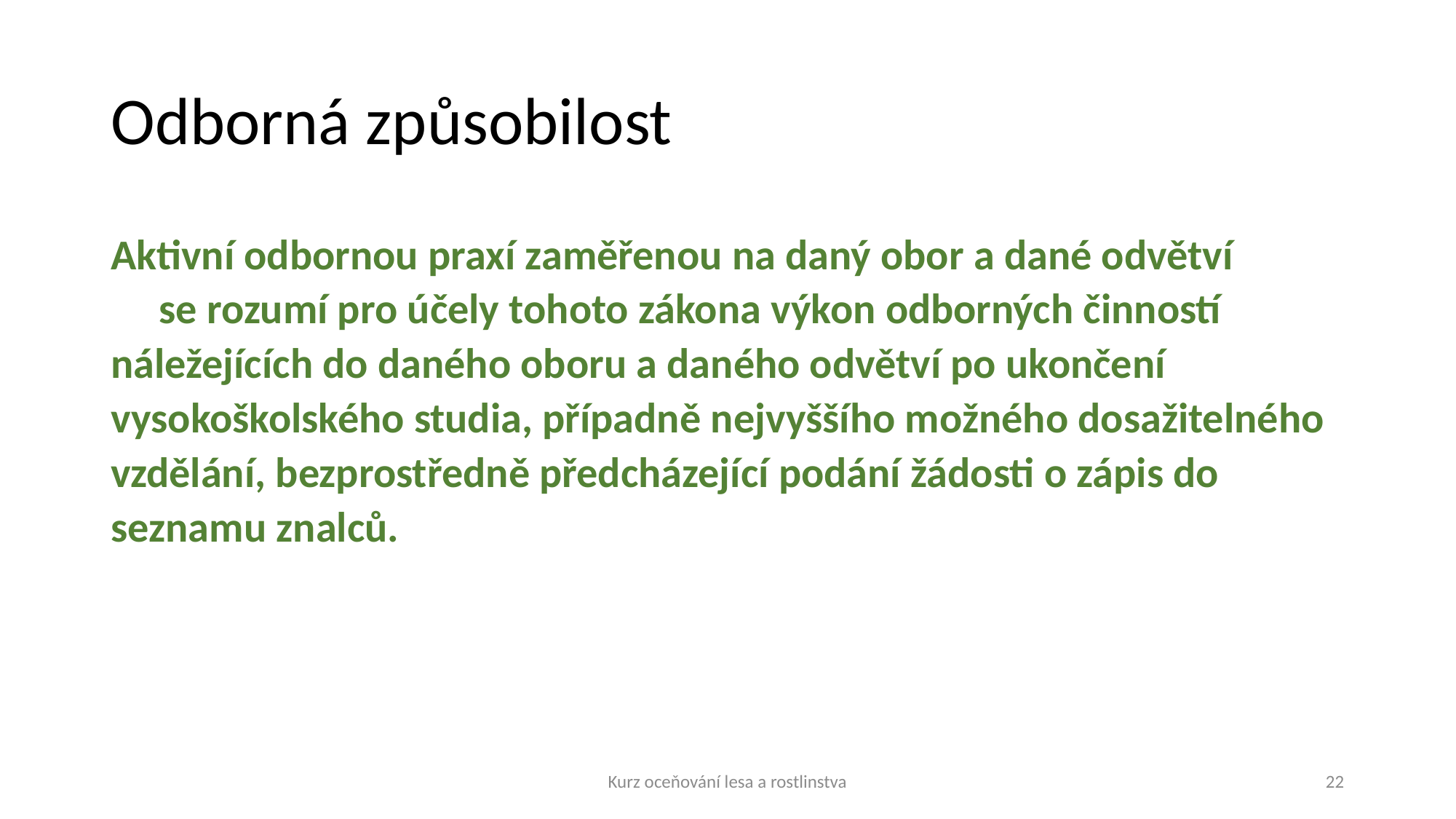

# Odborná způsobilost
Aktivní odbornou praxí zaměřenou na daný obor a dané odvětví                 se rozumí pro účely tohoto zákona výkon odborných činností náležejících do daného oboru a daného odvětví po ukončení vysokoškolského studia, případně nejvyššího možného dosažitelného vzdělání, bezprostředně předcházející podání žádosti o zápis do seznamu znalců.

Kurz oceňování lesa a rostlinstva
22